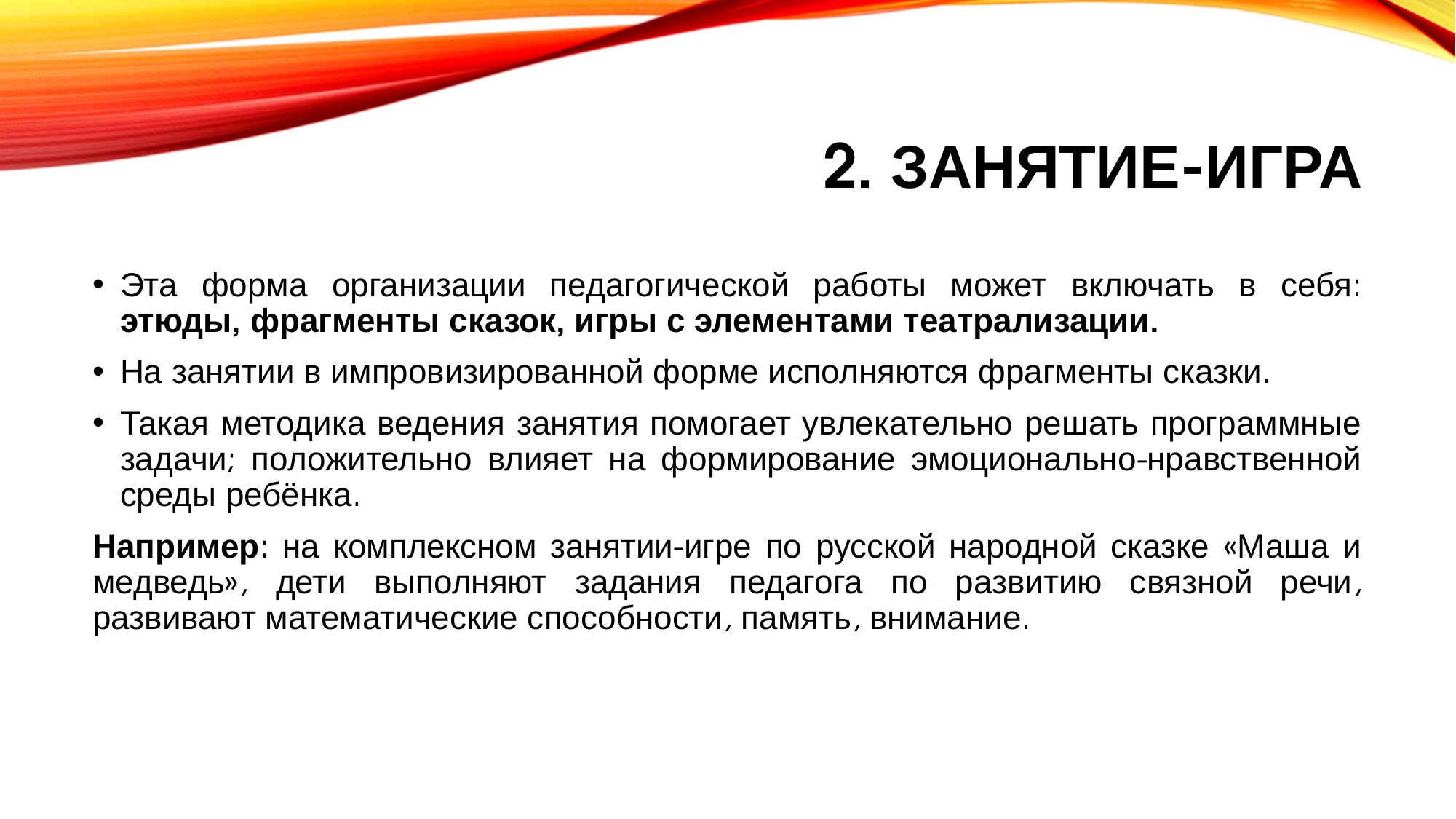

# 2. Занятие-игра
Эта форма организации педагогической работы может включать в себя: этюды, фрагменты сказок, игры с элементами театрализации.
На занятии в импровизированной форме исполняются фрагменты сказки.
Такая методика ведения занятия помогает увлекательно решать программные задачи; положительно влияет на формирование эмоционально-нравственной среды ребёнка.
Например: на комплексном занятии-игре по русской народной сказке «Маша и медведь», дети выполняют задания педагога по развитию связной речи, развивают математические способности, память, внимание.